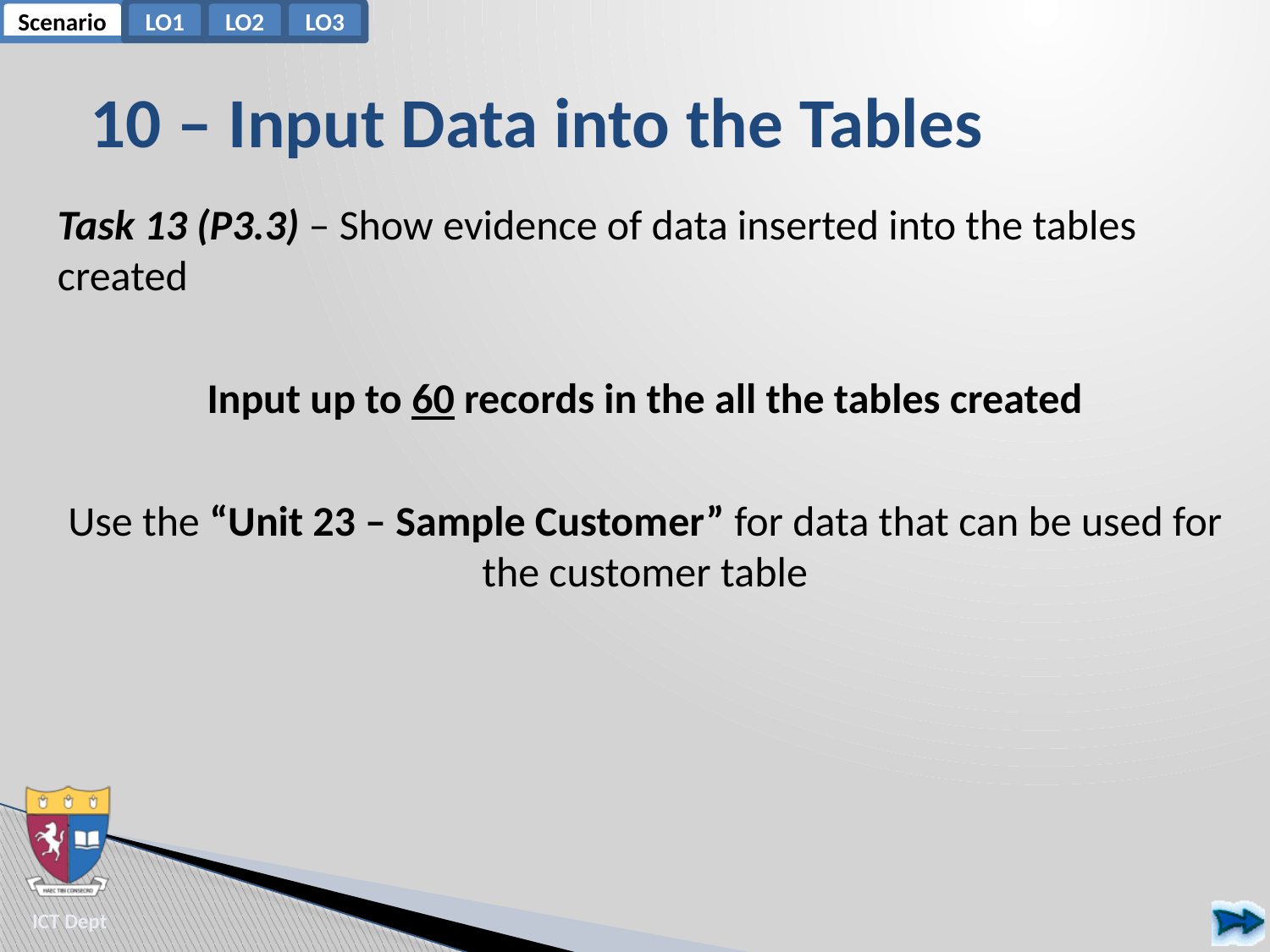

# 10 – Input Data into the Tables
Task 13 (P3.3) – Show evidence of data inserted into the tables created

Input up to 60 records in the all the tables created

Use the “Unit 23 – Sample Customer” for data that can be used for the customer table